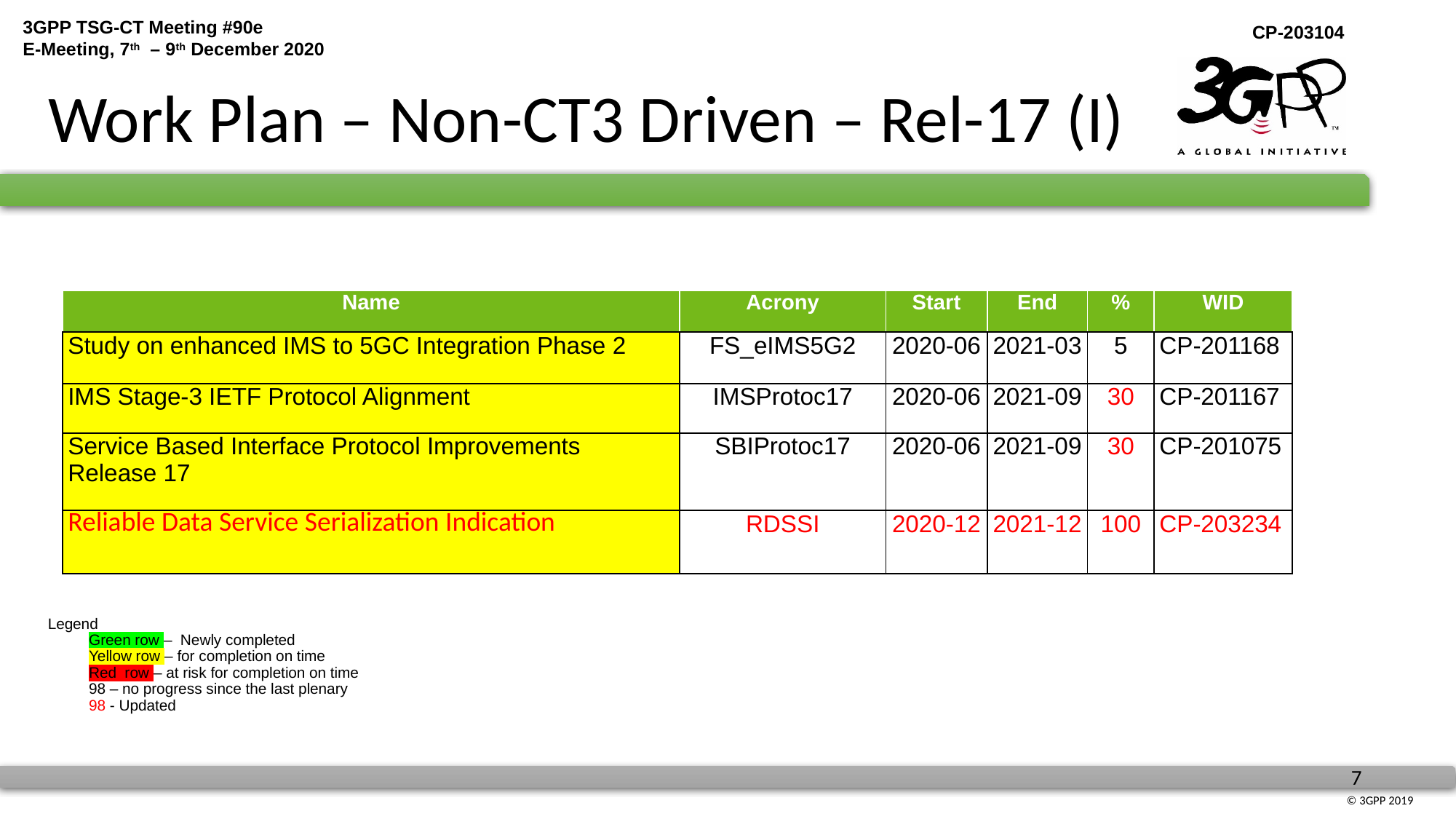

# Work Plan – Non-CT3 Driven – Rel-17 (I)
| Name | Acrony | Start | End | % | WID |
| --- | --- | --- | --- | --- | --- |
| Study on enhanced IMS to 5GC Integration Phase 2 | FS\_eIMS5G2 | 2020-06 | 2021-03 | 5 | CP-201168 |
| IMS Stage-3 IETF Protocol Alignment | IMSProtoc17 | 2020-06 | 2021-09 | 30 | CP-201167 |
| Service Based Interface Protocol Improvements Release 17 | SBIProtoc17 | 2020-06 | 2021-09 | 30 | CP-201075 |
| Reliable Data Service Serialization Indication | RDSSI | 2020-12 | 2021-12 | 100 | CP-203234 |
Legend
Green row –  Newly completed
	Yellow row – for completion on time
Red  row – at risk for completion on time
	98 – no progress since the last plenary
	98 - Updated